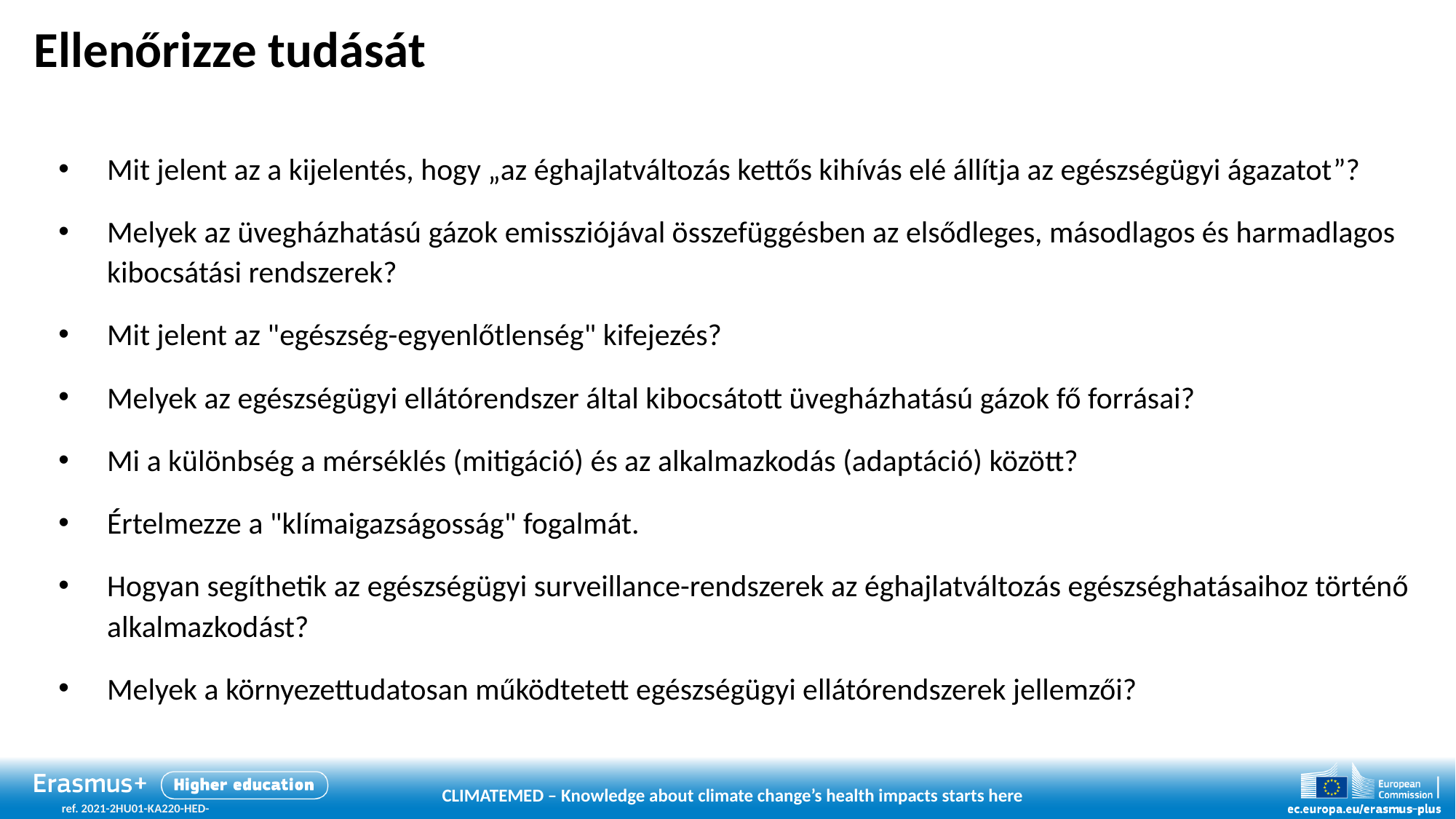

# Ellenőrizze tudását
Mit jelent az a kijelentés, hogy „az éghajlatváltozás kettős kihívás elé állítja az egészségügyi ágazatot”?
Melyek az üvegházhatású gázok emissziójával összefüggésben az elsődleges, másodlagos és harmadlagos kibocsátási rendszerek?
Mit jelent az "egészség-egyenlőtlenség" kifejezés?
Melyek az egészségügyi ellátórendszer által kibocsátott üvegházhatású gázok fő forrásai?
Mi a különbség a mérséklés (mitigáció) és az alkalmazkodás (adaptáció) között?
Értelmezze a "klímaigazságosság" fogalmát.
Hogyan segíthetik az egészségügyi surveillance-rendszerek az éghajlatváltozás egészséghatásaihoz történő alkalmazkodást?
Melyek a környezettudatosan működtetett egészségügyi ellátórendszerek jellemzői?